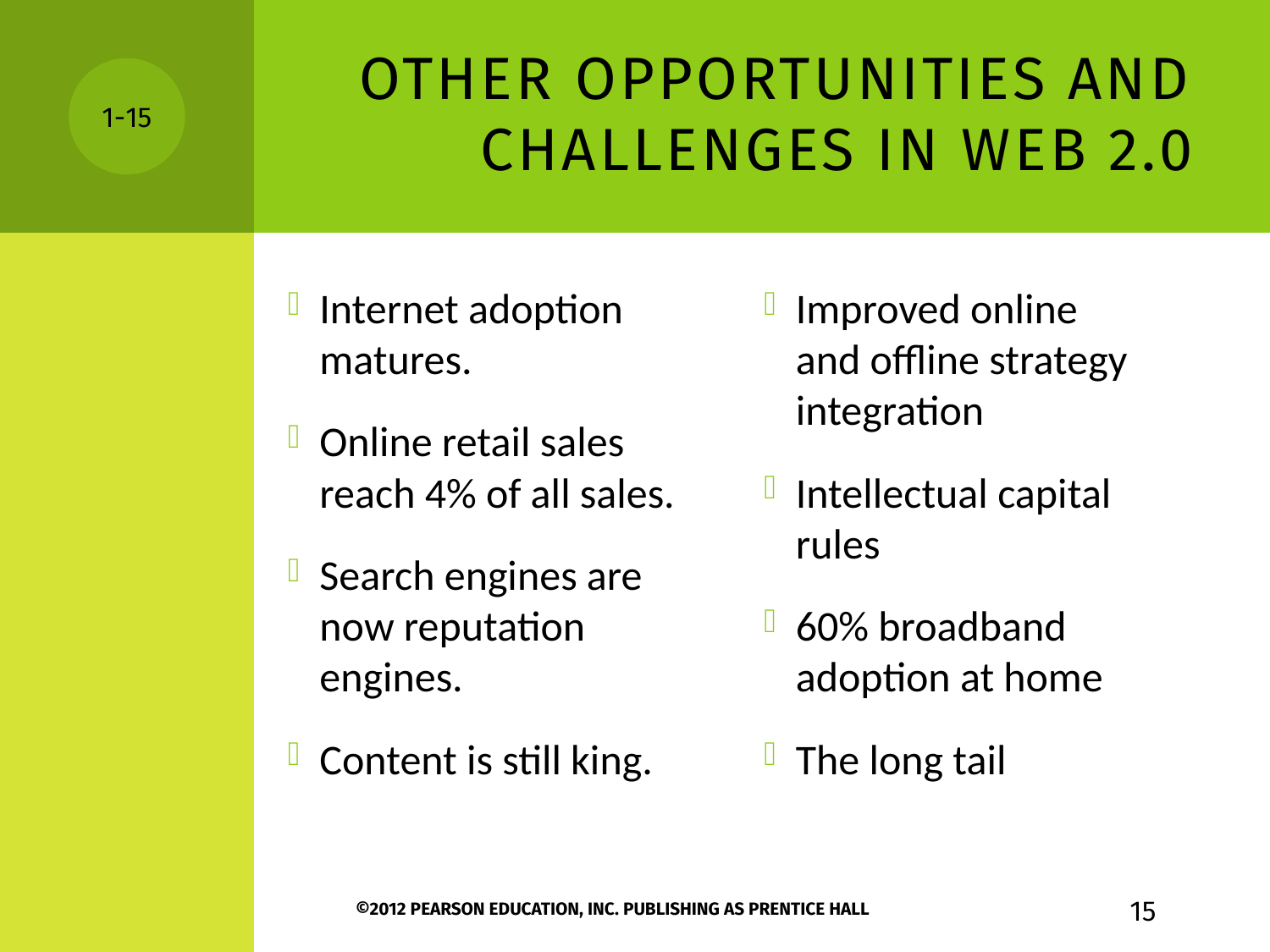

# OTHER OPPORTUNITIES AND CHALLENGES IN WEB 2.0
Internet adoption matures.
Online retail sales reach 4% of all sales.
Search engines are now reputation engines.
Content is still king.
Improved online and offline strategy integration
Intellectual capital rules
60% broadband adoption at home
The long tail
15
 ©2012 PEARSON EDUCATION, INC. PUBLISHING AS PRENTICE HALL